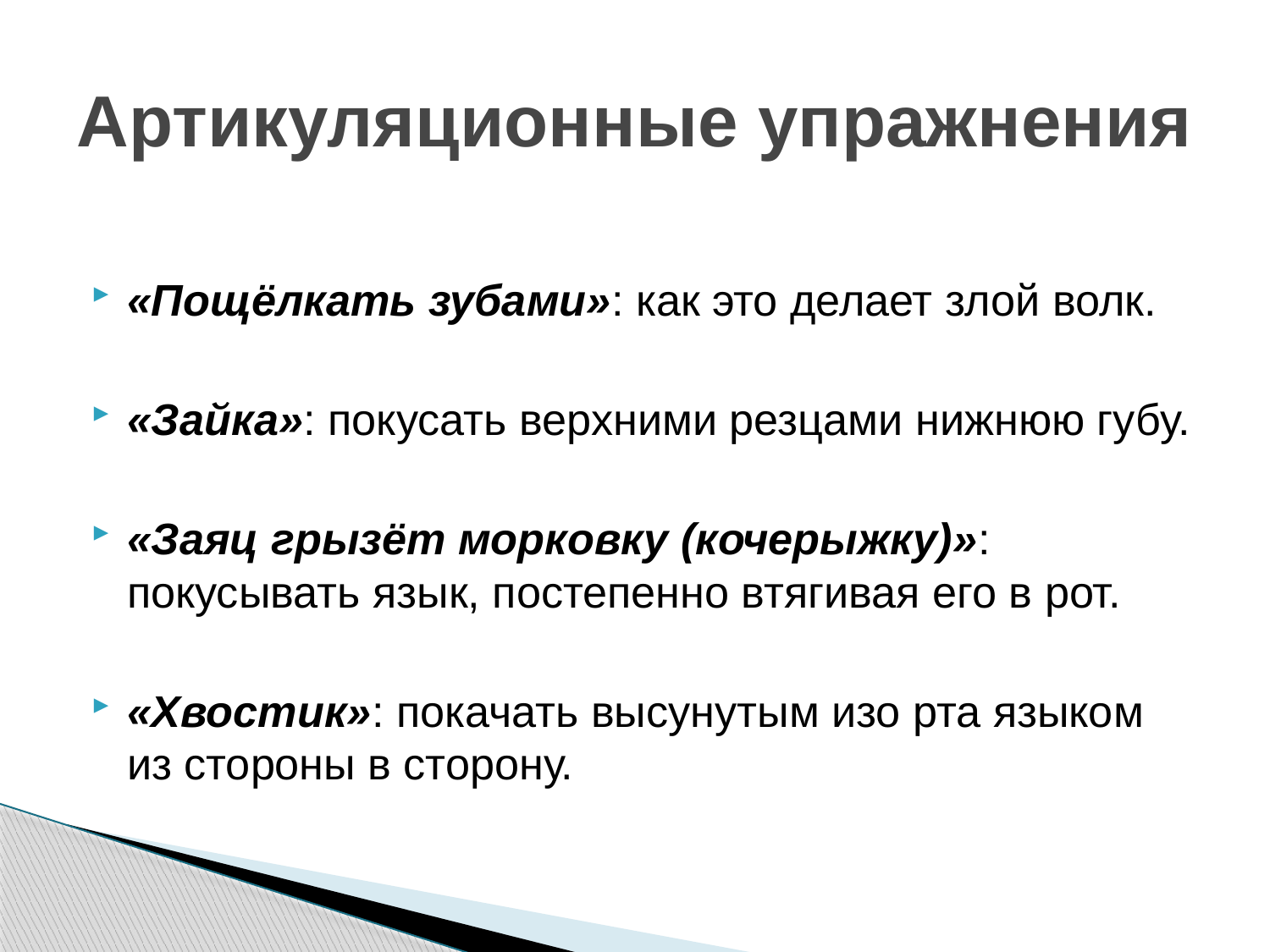

# Артикуляционные упражнения

«Пощёлкать зубами»: как это делает злой волк.

«Зайка»: покусать верхними резцами нижнюю губу.

«Заяц грызёт морковку (кочерыжку)»: покусывать язык, постепенно втягивая его в рот.

«Хвостик»: покачать высунутым изо рта языком из стороны в сторону.